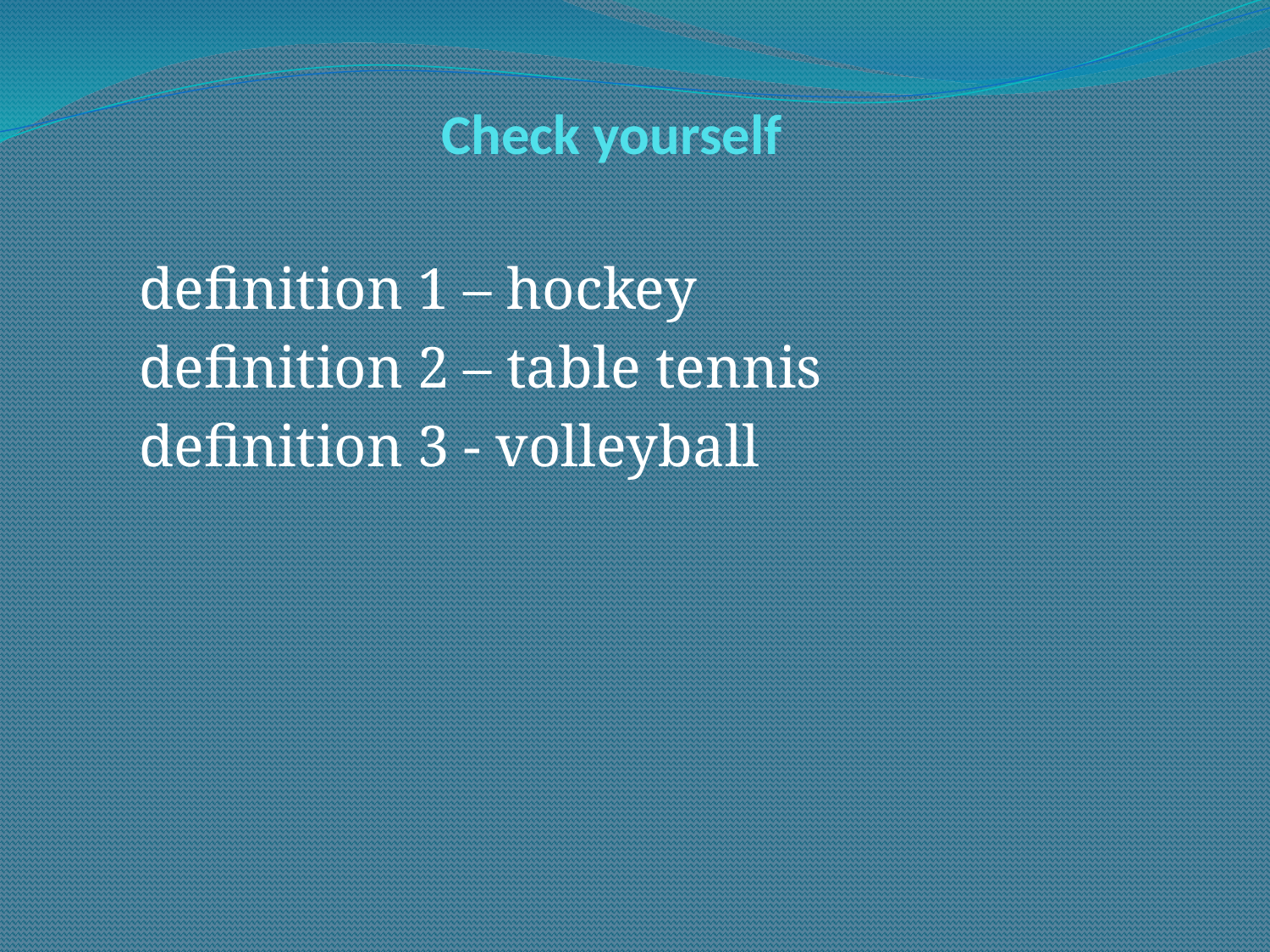

# Check yourself
 definition 1 – hockey
 definition 2 – table tennis
 definition 3 - volleyball